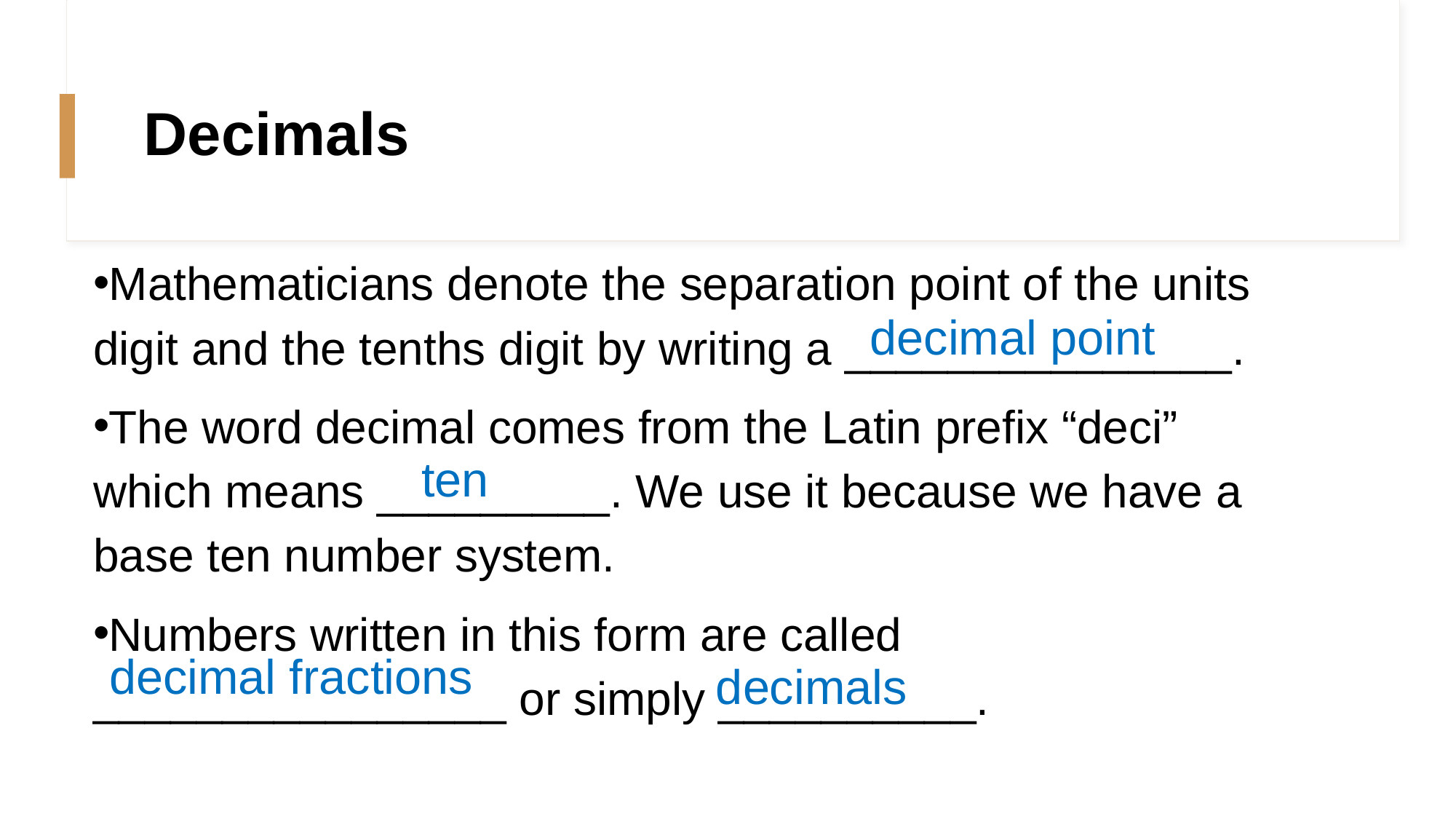

# Decimals
Mathematicians denote the separation point of the units digit and the tenths digit by writing a _______________.
The word decimal comes from the Latin prefix “deci” which means _________. We use it because we have a base ten number system.
Numbers written in this form are called ________________ or simply __________.

decimal point
ten
decimal fractions
decimals